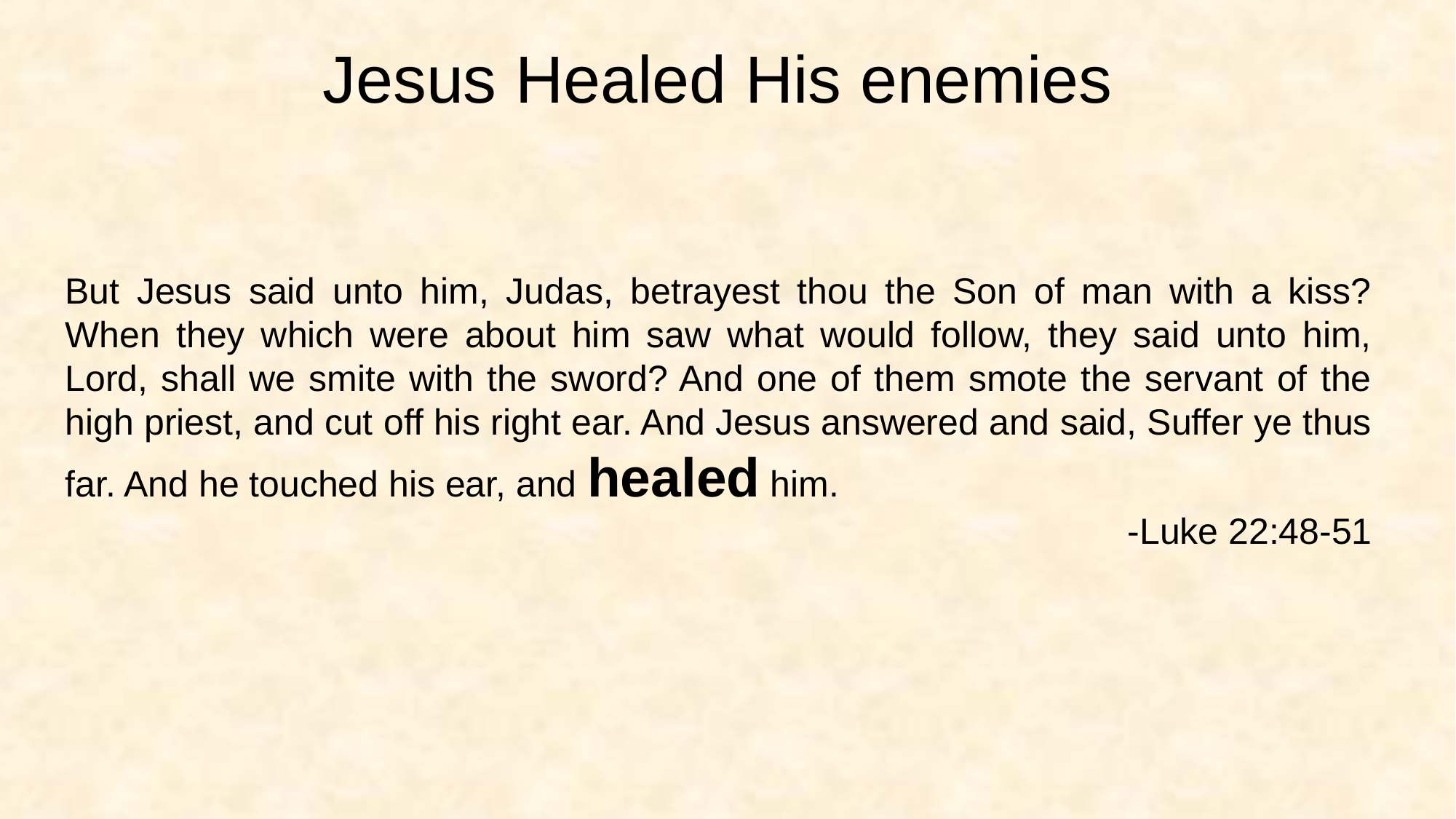

Jesus Healed His enemies

But Jesus said unto him, Judas, betrayest thou the Son of man with a kiss? When they which were about him saw what would follow, they said unto him, Lord, shall we smite with the sword? And one of them smote the servant of the high priest, and cut off his right ear. And Jesus answered and said, Suffer ye thus far. And he touched his ear, and healed him.
-Luke 22:48-51